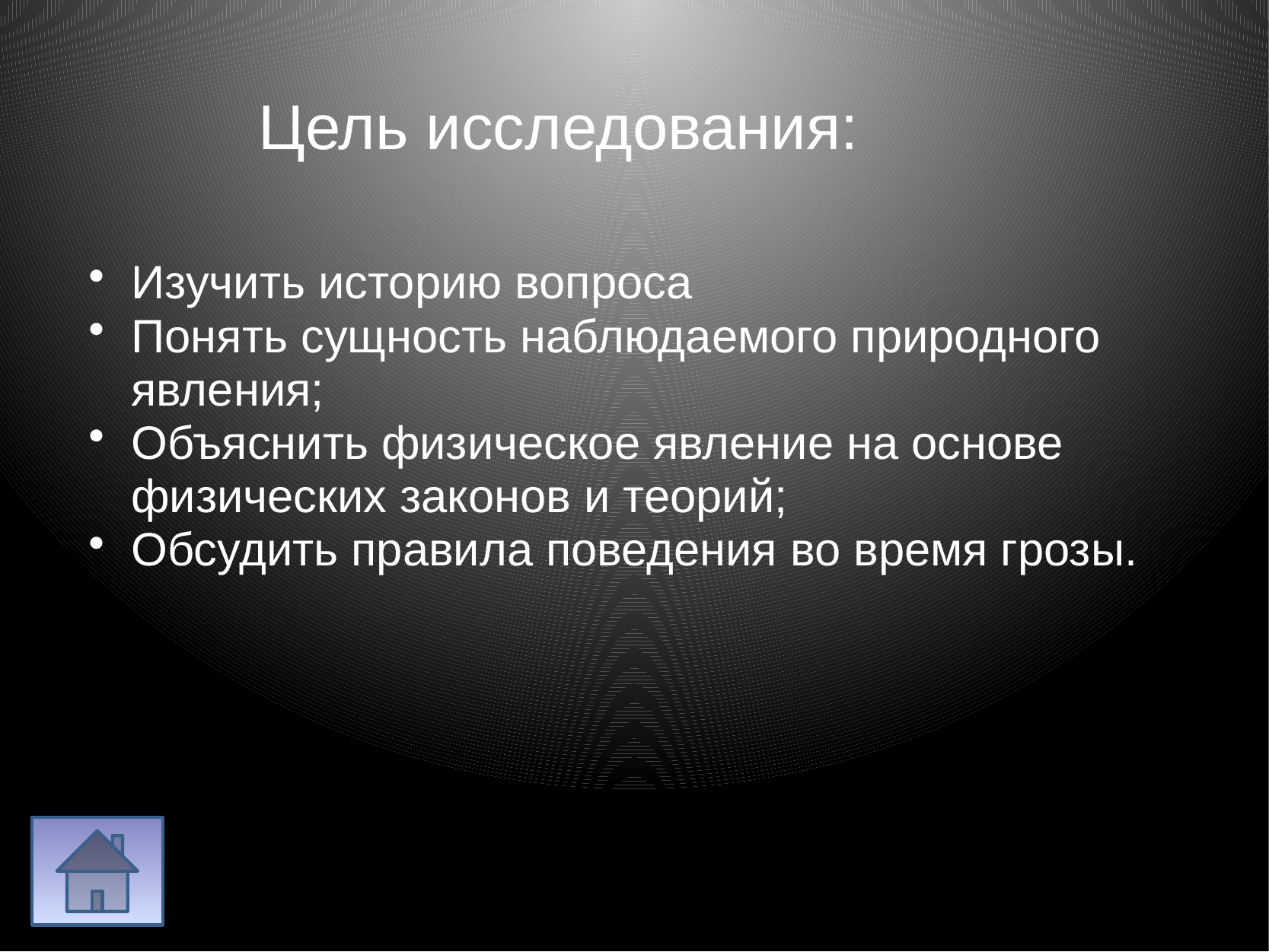

Цель исследования:

Изучить историю вопроса
Понять сущность наблюдаемого природного явления;
Объяснить физическое явление на основе физических законов и теорий;
Обсудить правила поведения во время грозы.